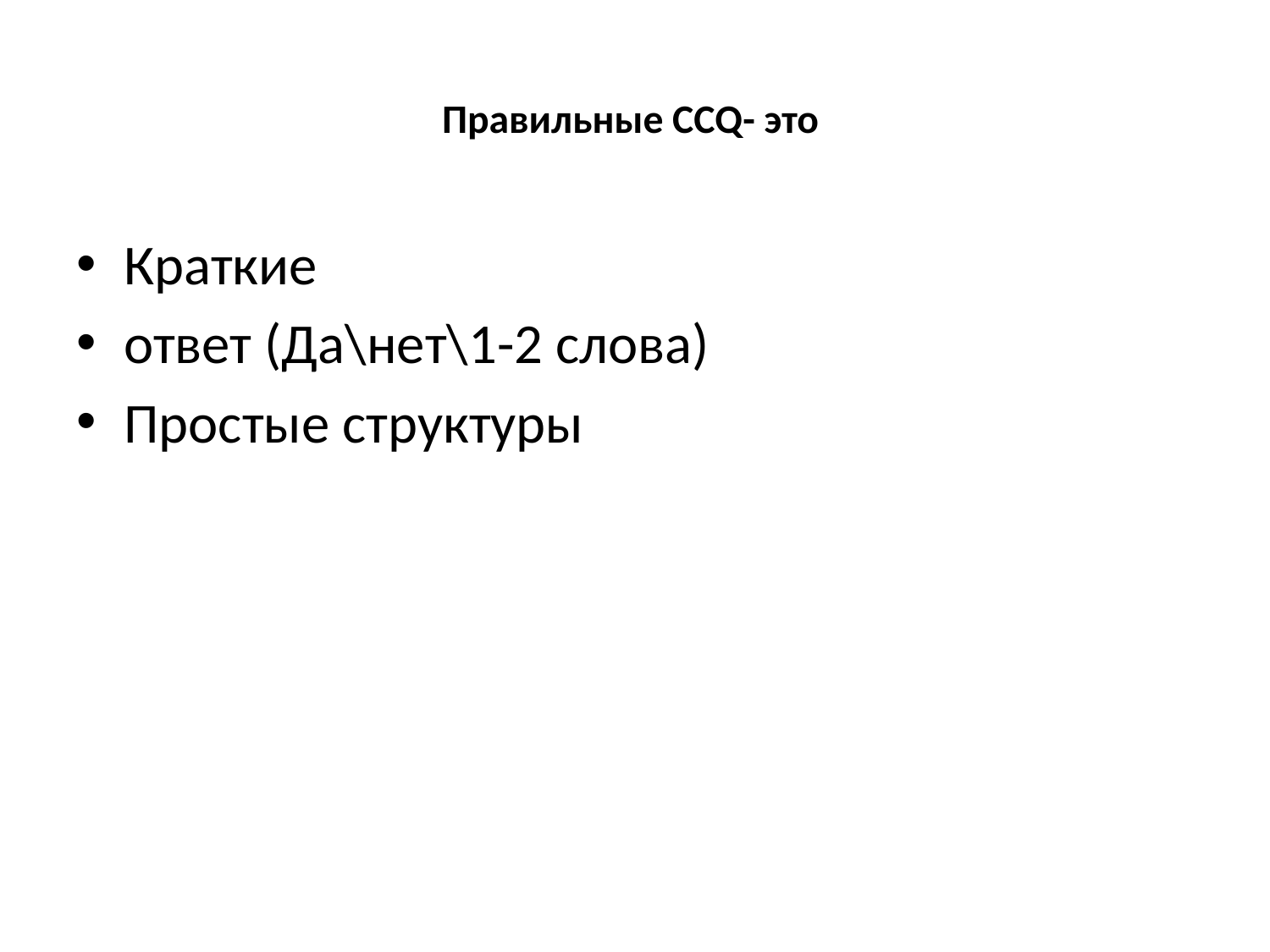

# Правильные CCQ- это
Краткие
ответ (Да\нет\1-2 слова)
Простые структуры